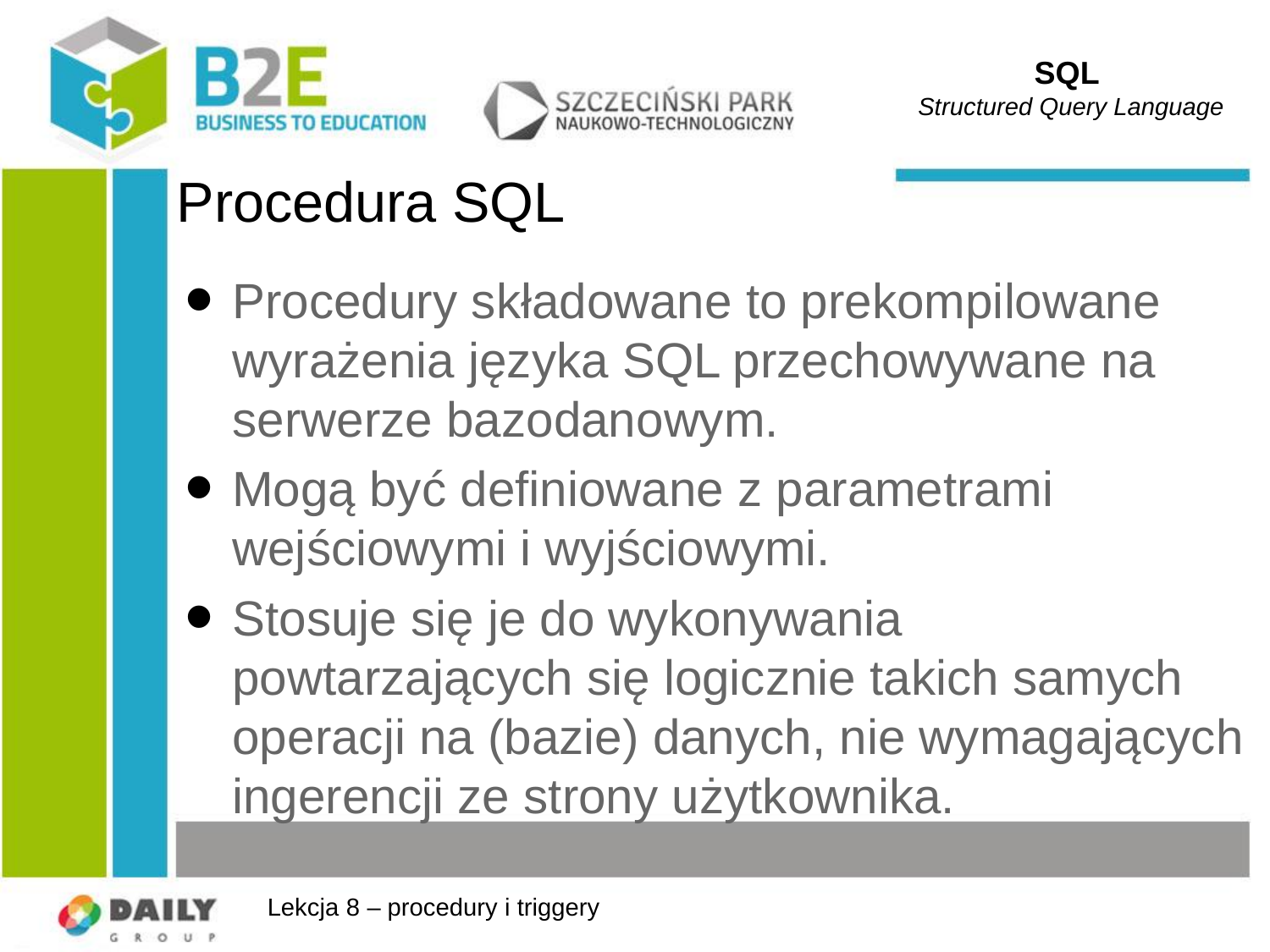

SQL
Structured Query Language
# Procedura SQL
Procedury składowane to prekompilowane wyrażenia języka SQL przechowywane na serwerze bazodanowym.
Mogą być deﬁniowane z parametrami wejściowymi i wyjściowymi.
Stosuje się je do wykonywania powtarzających się logicznie takich samych operacji na (bazie) danych, nie wymagających ingerencji ze strony użytkownika.
Lekcja 8 – procedury i triggery